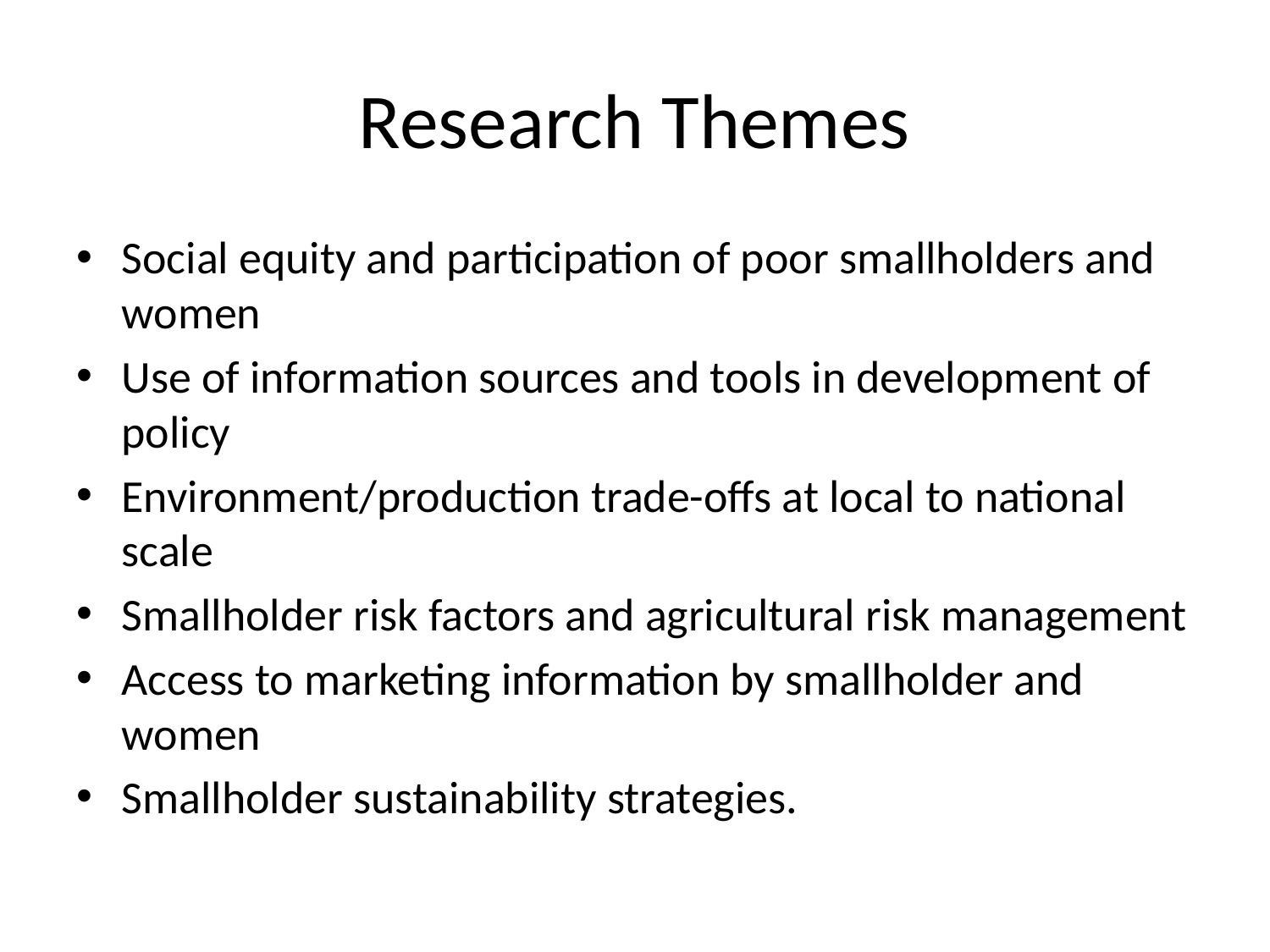

# Research Themes
Social equity and participation of poor smallholders and women
Use of information sources and tools in development of policy
Environment/production trade-offs at local to national scale
Smallholder risk factors and agricultural risk management
Access to marketing information by smallholder and women
Smallholder sustainability strategies.